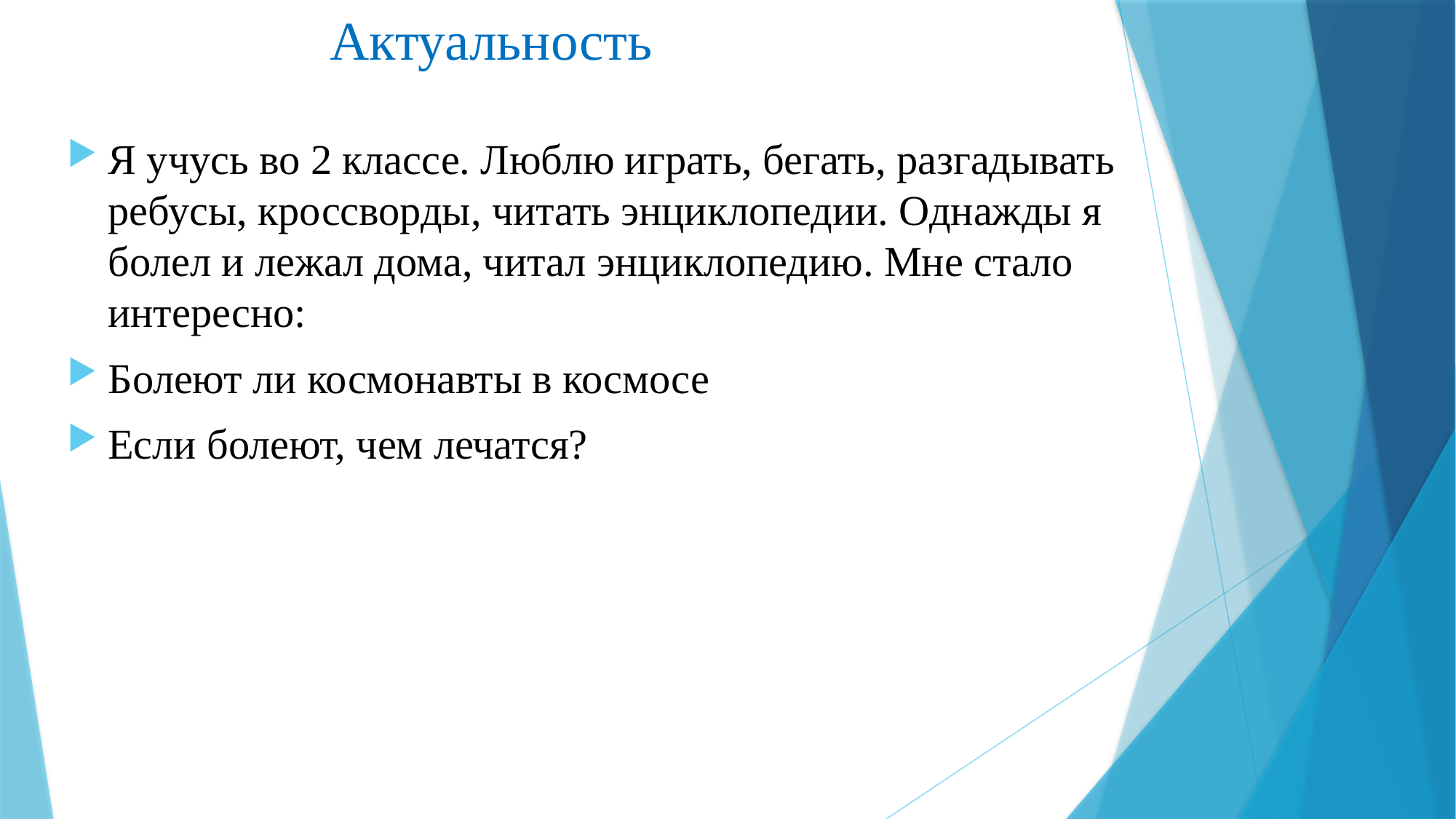

# Актуальность

Я учусь во 2 классе. Люблю играть, бегать, разгадывать ребусы, кроссворды, читать энциклопедии. Однажды я болел и лежал дома, читал энциклопедию. Мне стало интересно:
Болеют ли космонавты в космосе
Если болеют, чем лечатся?